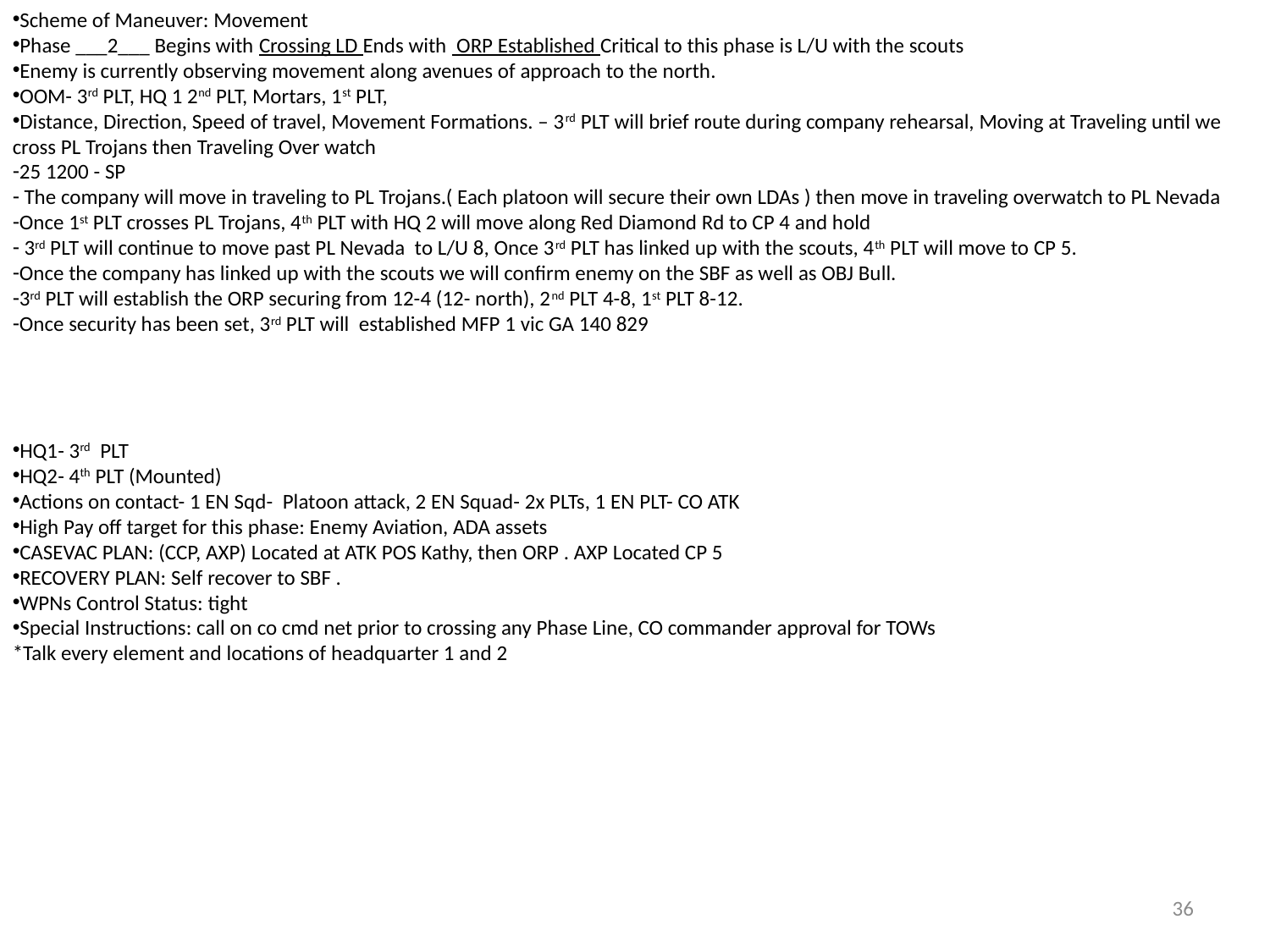

Scheme of Maneuver: Movement
Phase ___2___ Begins with Crossing LD Ends with  ORP Established Critical to this phase is L/U with the scouts
Enemy is currently observing movement along avenues of approach to the north.
OOM- 3rd PLT, HQ 1 2nd PLT, Mortars, 1st PLT,
Distance, Direction, Speed of travel, Movement Formations. – 3rd PLT will brief route during company rehearsal, Moving at Traveling until we cross PL Trojans then Traveling Over watch
25 1200 - SP
 The company will move in traveling to PL Trojans.( Each platoon will secure their own LDAs ) then move in traveling overwatch to PL Nevada
Once 1st PLT crosses PL Trojans, 4th PLT with HQ 2 will move along Red Diamond Rd to CP 4 and hold
 3rd PLT will continue to move past PL Nevada  to L/U 8, Once 3rd PLT has linked up with the scouts, 4th PLT will move to CP 5.
Once the company has linked up with the scouts we will confirm enemy on the SBF as well as OBJ Bull.
3rd PLT will establish the ORP securing from 12-4 (12- north), 2nd PLT 4-8, 1st PLT 8-12.
Once security has been set, 3rd PLT will  established MFP 1 vic GA 140 829

HQ1- 3rd  PLT
HQ2- 4th PLT (Mounted)
Actions on contact- 1 EN Sqd-  Platoon attack, 2 EN Squad- 2x PLTs, 1 EN PLT- CO ATK
High Pay off target for this phase: Enemy Aviation, ADA assets
CASEVAC PLAN: (CCP, AXP) Located at ATK POS Kathy, then ORP . AXP Located CP 5
RECOVERY PLAN: Self recover to SBF .
WPNs Control Status: tight
Special Instructions: call on co cmd net prior to crossing any Phase Line, CO commander approval for TOWs
*Talk every element and locations of headquarter 1 and 2
36